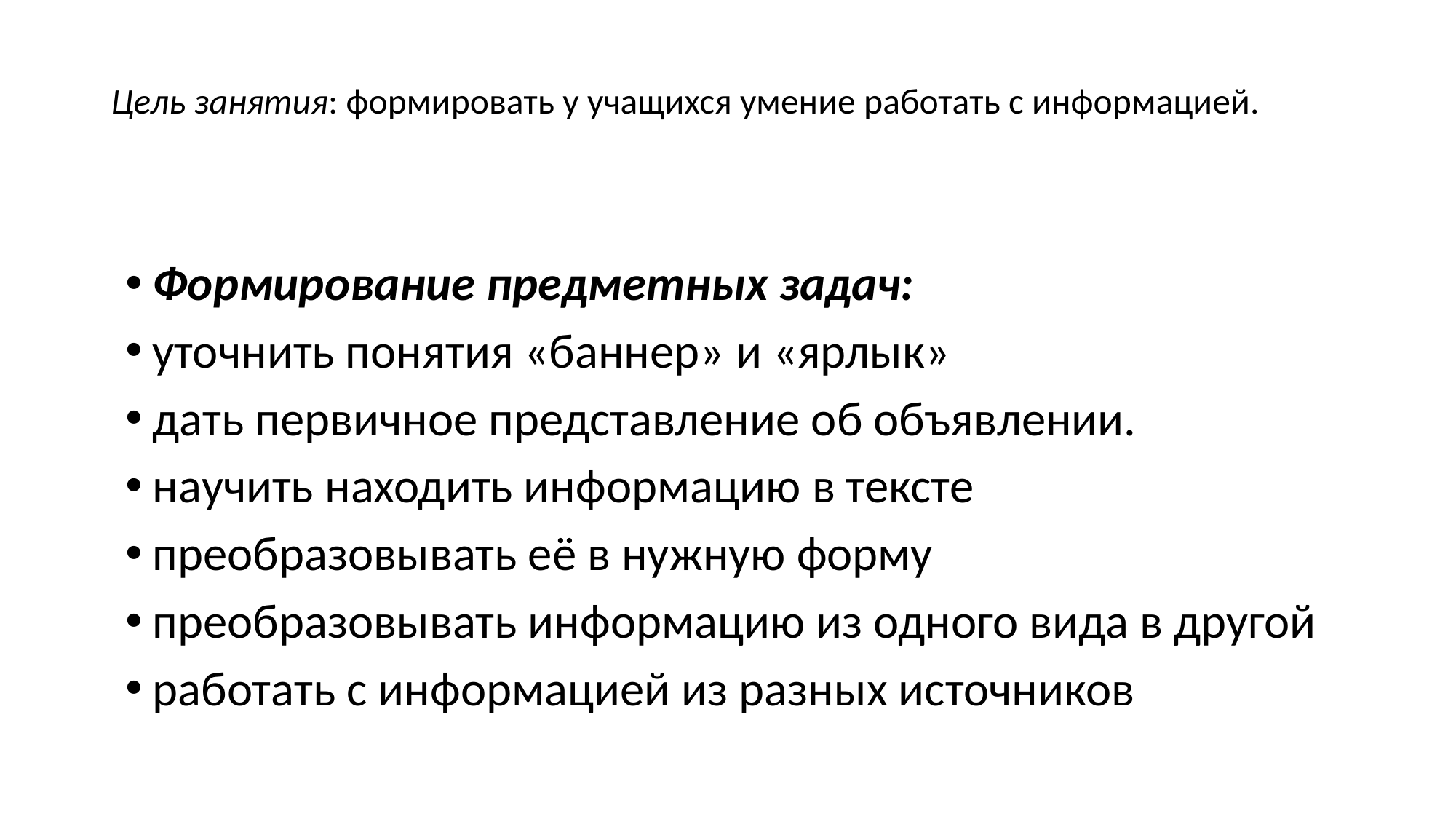

# Цель занятия: формировать у учащихся умение работать с информацией.
Формирование предметных задач:
уточнить понятия «баннер» и «ярлык»
дать первичное представление об объявлении.
научить находить информацию в тексте
преобразовывать её в нужную форму
преобразовывать информацию из одного вида в другой
работать с информацией из разных источников